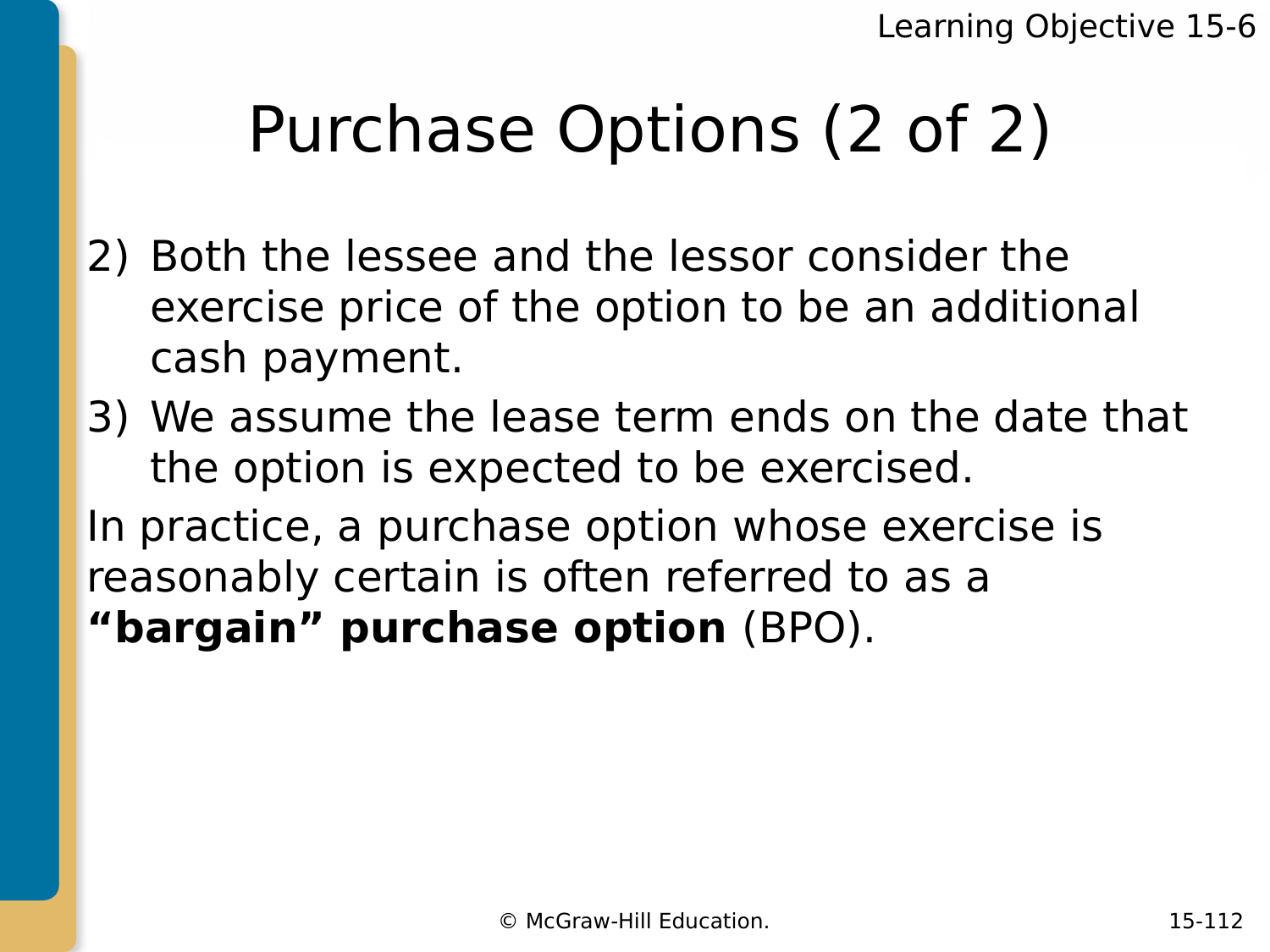

Learning Objective 15-6
# Purchase Options (2 of 2)
Both the lessee and the lessor consider the exercise price of the option to be an additional cash payment.
We assume the lease term ends on the date that the option is expected to be exercised.
In practice, a purchase option whose exercise is reasonably certain is often referred to as a “bargain” purchase option (BPO).